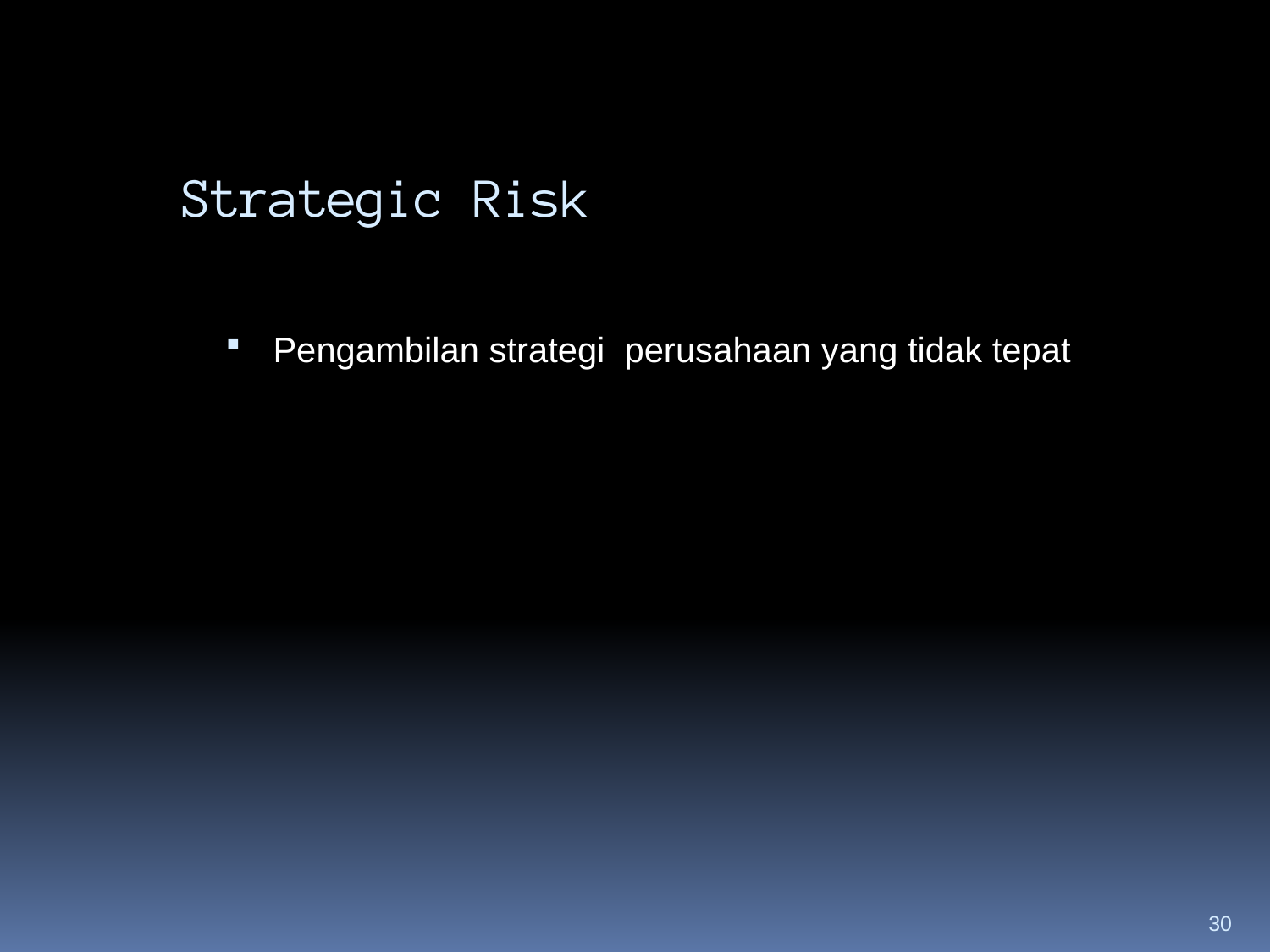

Strategic Risk
Pengambilan strategi  perusahaan yang tidak tepat
30